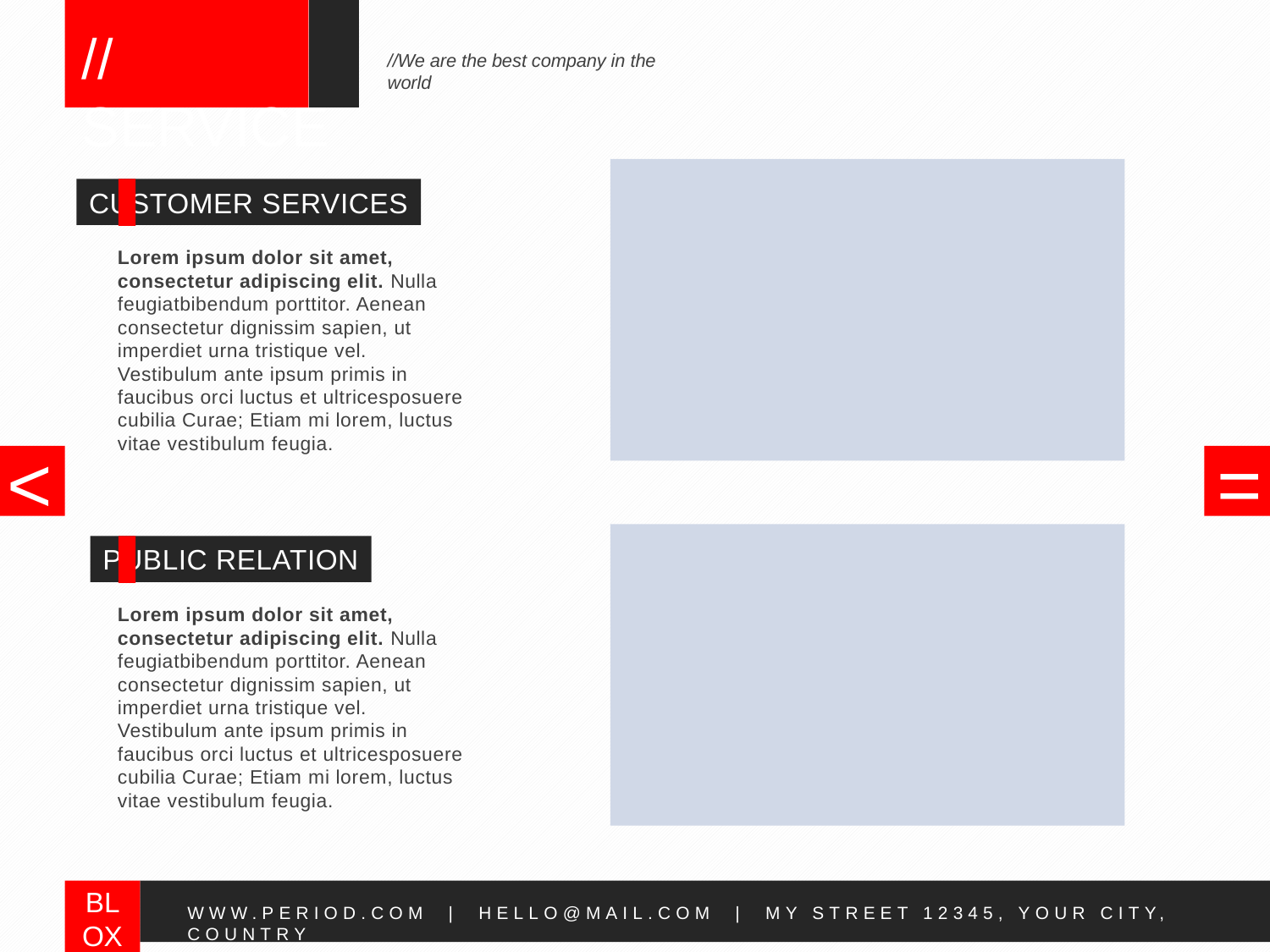

//SERVICES
//We are the best company in the world

CUSTOMER SERVICES
Lorem ipsum dolor sit amet, consectetur adipiscing elit. Nulla feugiatbibendum porttitor. Aenean consectetur dignissim sapien, ut imperdiet urna tristique vel. Vestibulum ante ipsum primis in faucibus orci luctus et ultricesposuere cubilia Curae; Etiam mi lorem, luctus vitae vestibulum feugia.
<
=

PUBLIC RELATION
Lorem ipsum dolor sit amet, consectetur adipiscing elit. Nulla feugiatbibendum porttitor. Aenean consectetur dignissim sapien, ut imperdiet urna tristique vel. Vestibulum ante ipsum primis in faucibus orci luctus et ultricesposuere cubilia Curae; Etiam mi lorem, luctus vitae vestibulum feugia.
BLOX

WWW.PERIOD.COM  |  HELLO@MAIL.COM  |  MY STREET 12345, YOUR CITY, COUNTRY